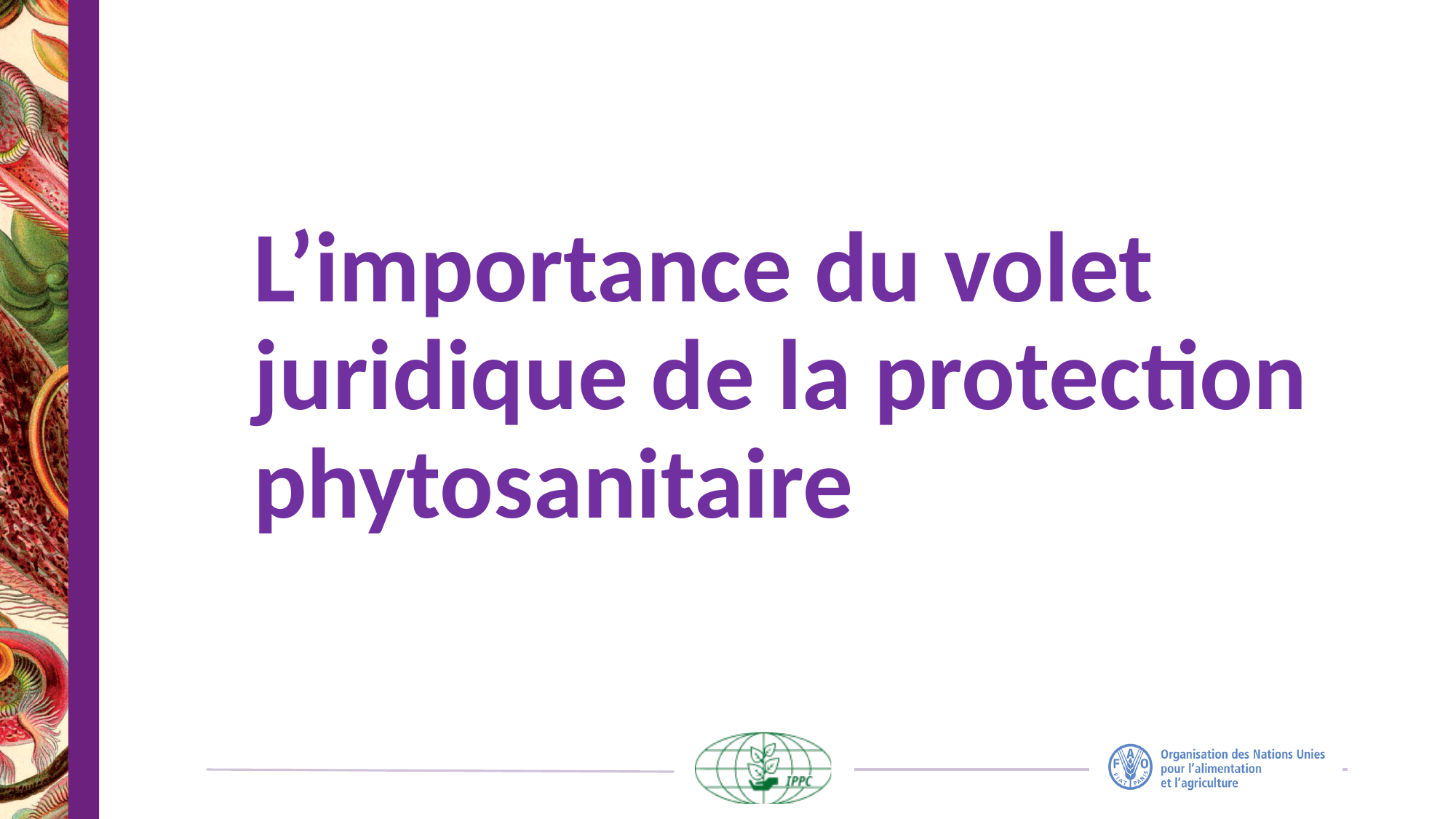

L’importance du volet juridique de la protection phytosanitaire